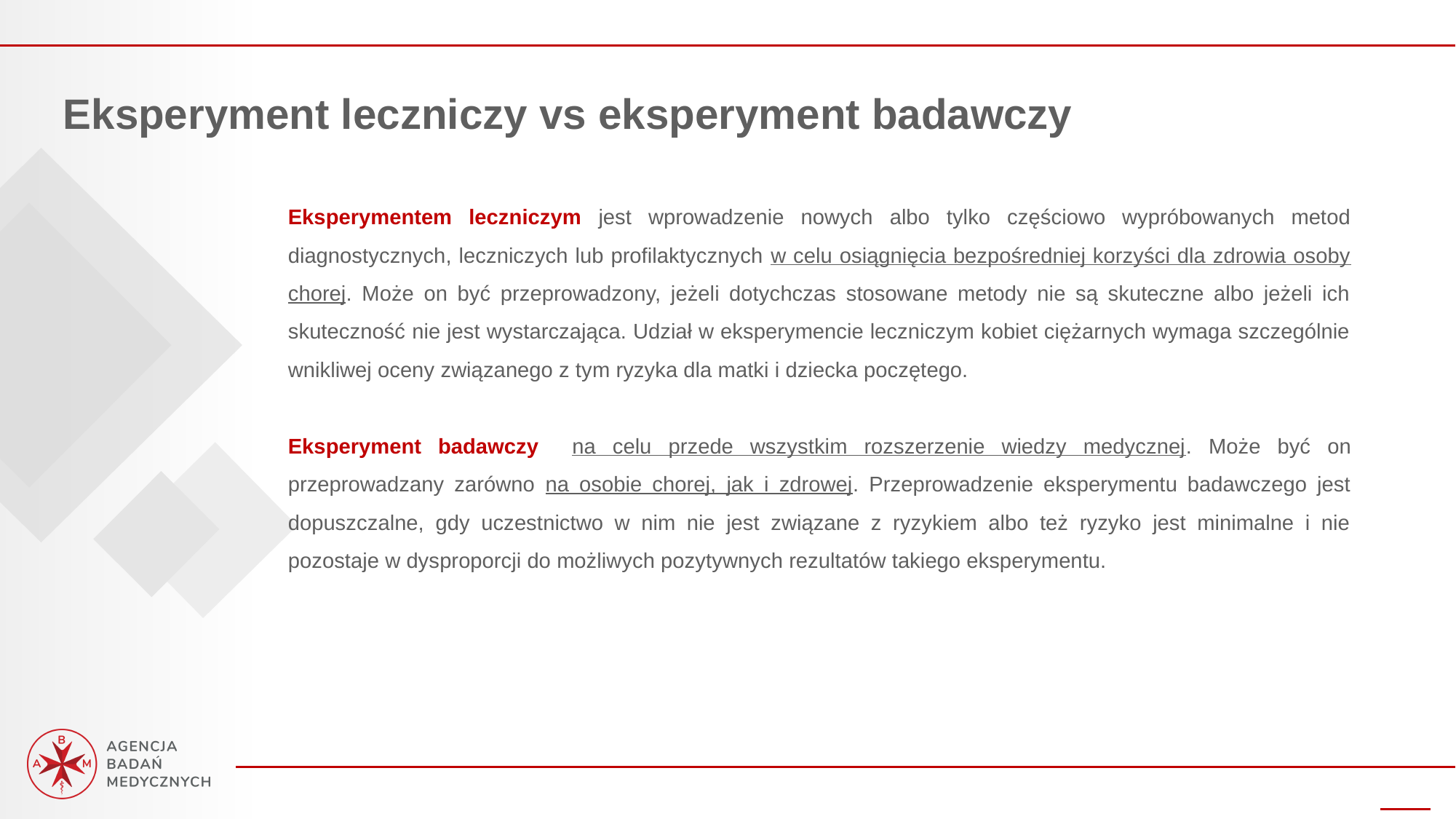

Eksperyment leczniczy vs eksperyment badawczy

Eksperymentem leczniczym jest wprowadzenie nowych albo tylko częściowo wypróbowanych metod diagnostycznych, leczniczych lub profilaktycznych w celu osiągnięcia bezpośredniej korzyści dla zdrowia osoby chorej. Może on być przeprowadzony, jeżeli dotychczas stosowane metody nie są skuteczne albo jeżeli ich skuteczność nie jest wystarczająca. Udział w eksperymencie leczniczym kobiet ciężarnych wymaga szczególnie wnikliwej oceny związanego z tym ryzyka dla matki i dziecka poczętego.

Eksperyment badawczy  na celu przede wszystkim rozszerzenie wiedzy medycznej. Może być on przeprowadzany zarówno na osobie chorej, jak i zdrowej. Przeprowadzenie eksperymentu badawczego jest dopuszczalne, gdy uczestnictwo w nim nie jest związane z ryzykiem albo też ryzyko jest minimalne i nie pozostaje w dysproporcji do możliwych pozytywnych rezultatów takiego eksperymentu.